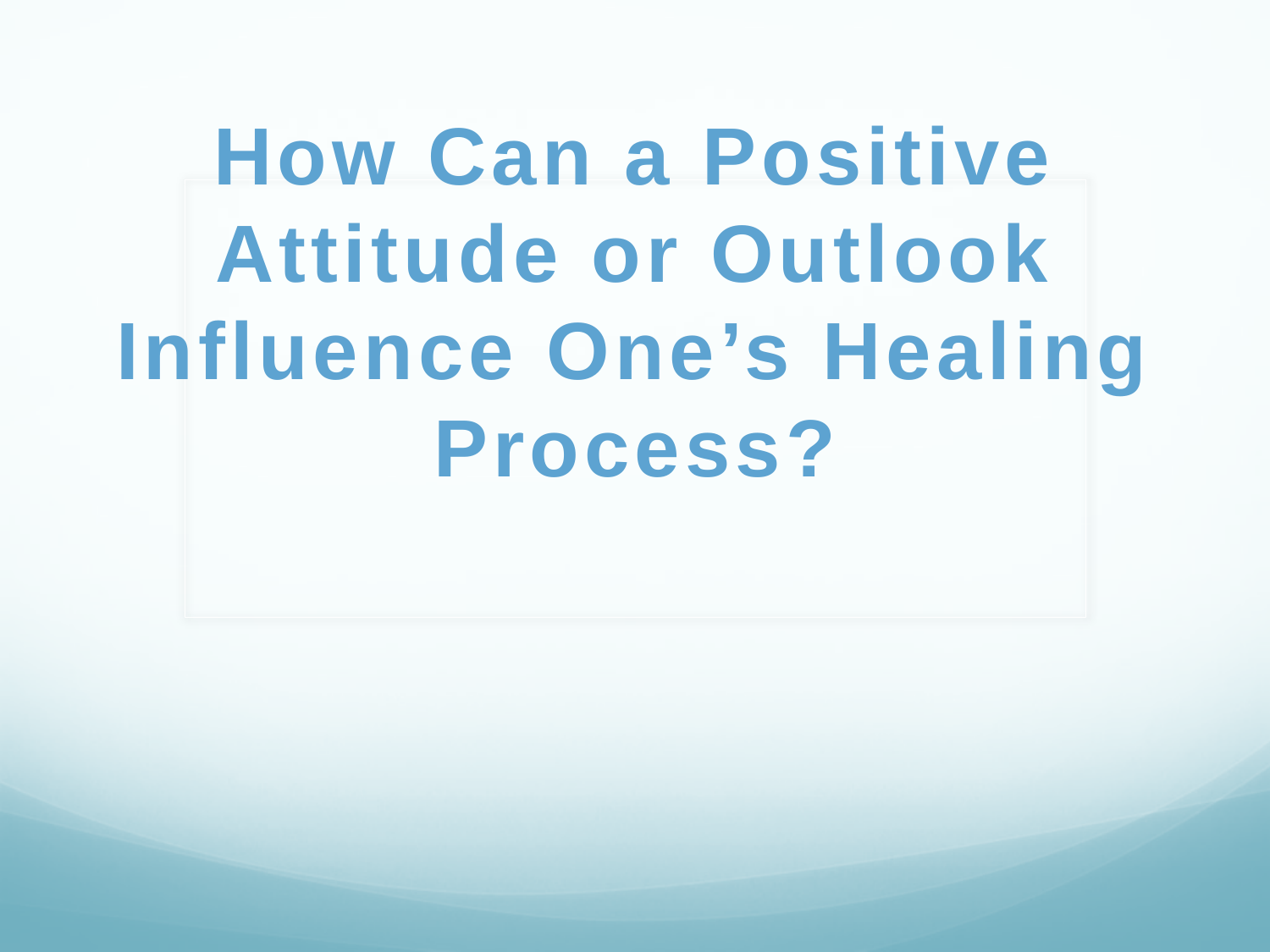

# How Can a Positive Attitude or Outlook Influence One’s Healing Process?